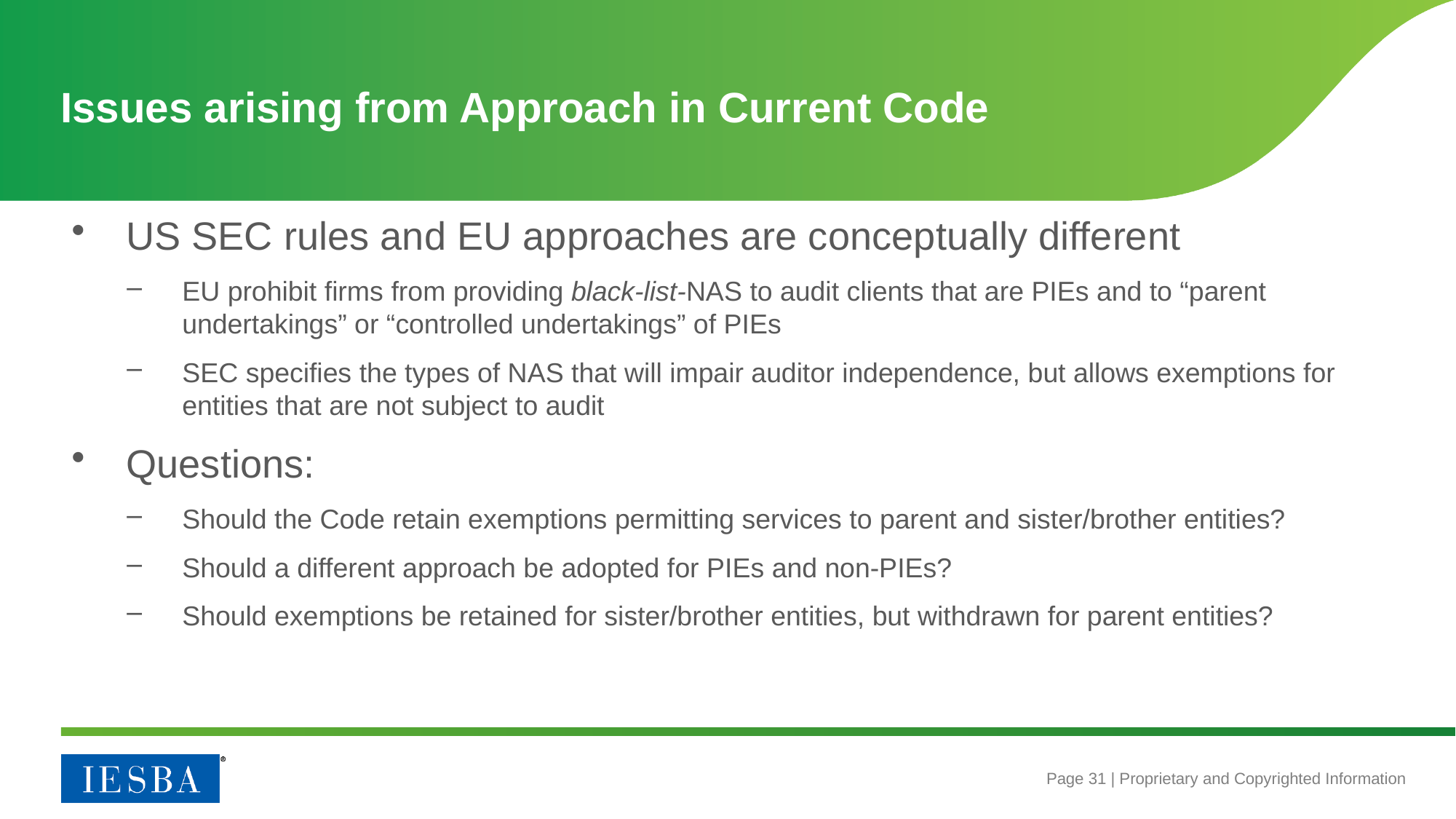

# Issues arising from Approach in Current Code
US SEC rules and EU approaches are conceptually different
EU prohibit firms from providing black-list-NAS to audit clients that are PIEs and to “parent undertakings” or “controlled undertakings” of PIEs
SEC specifies the types of NAS that will impair auditor independence, but allows exemptions for entities that are not subject to audit
Questions:
Should the Code retain exemptions permitting services to parent and sister/brother entities?
Should a different approach be adopted for PIEs and non-PIEs?
Should exemptions be retained for sister/brother entities, but withdrawn for parent entities?